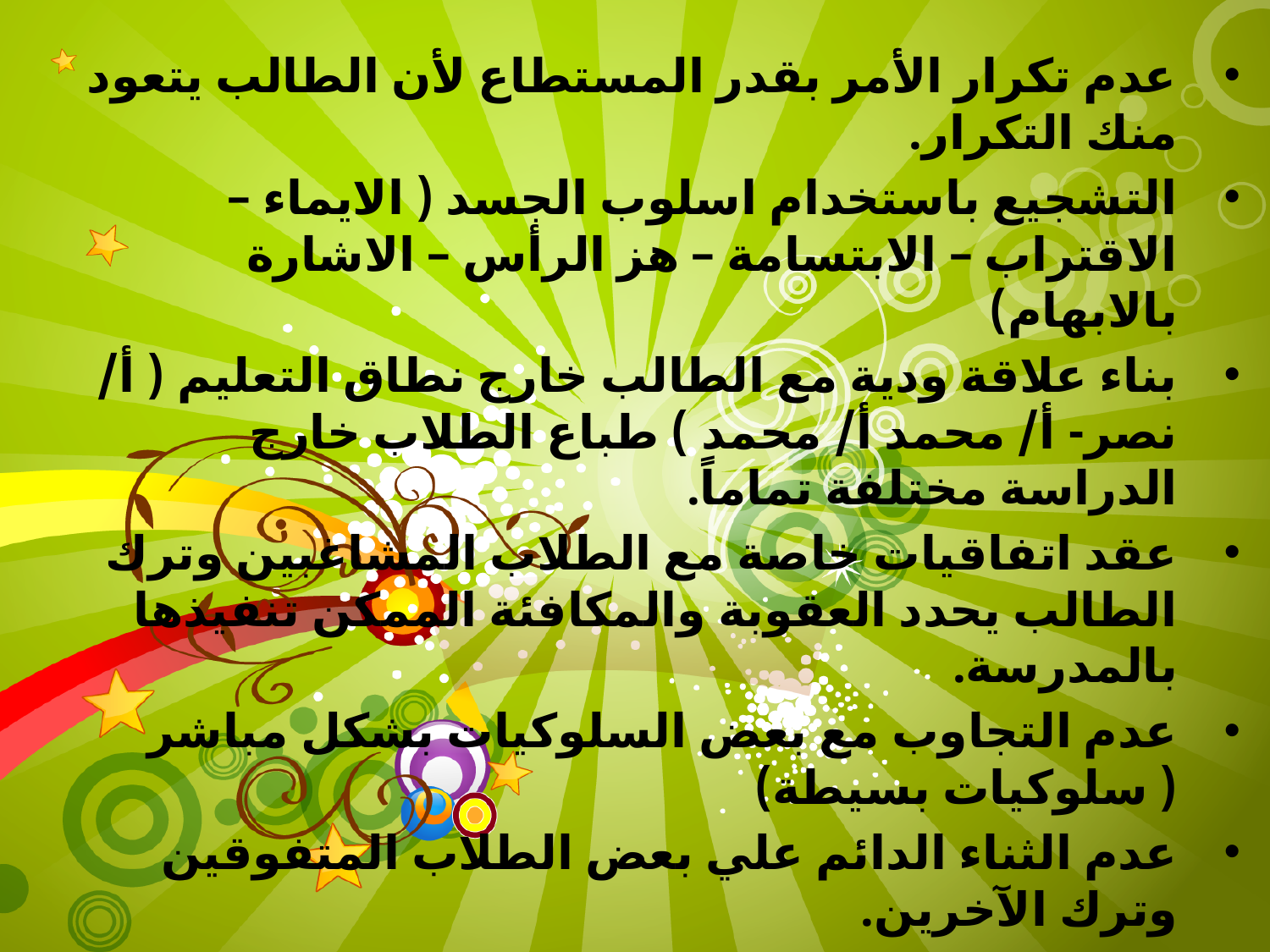

عدم تكرار الأمر بقدر المستطاع لأن الطالب يتعود منك التكرار.
التشجيع باستخدام اسلوب الجسد ( الايماء – الاقتراب – الابتسامة – هز الرأس – الاشارة بالابهام)
بناء علاقة ودية مع الطالب خارج نطاق التعليم ( أ/ نصر- أ/ محمد أ/ محمد ) طباع الطلاب خارج الدراسة مختلفة تماماً.
عقد اتفاقيات خاصة مع الطلاب المشاغبين وترك الطالب يحدد العقوبة والمكافئة الممكن تنفيذها بالمدرسة.
عدم التجاوب مع بعض السلوكيات بشكل مباشر ( سلوكيات بسيطة)
عدم الثناء الدائم علي بعض الطلاب المتفوقين وترك الآخرين.